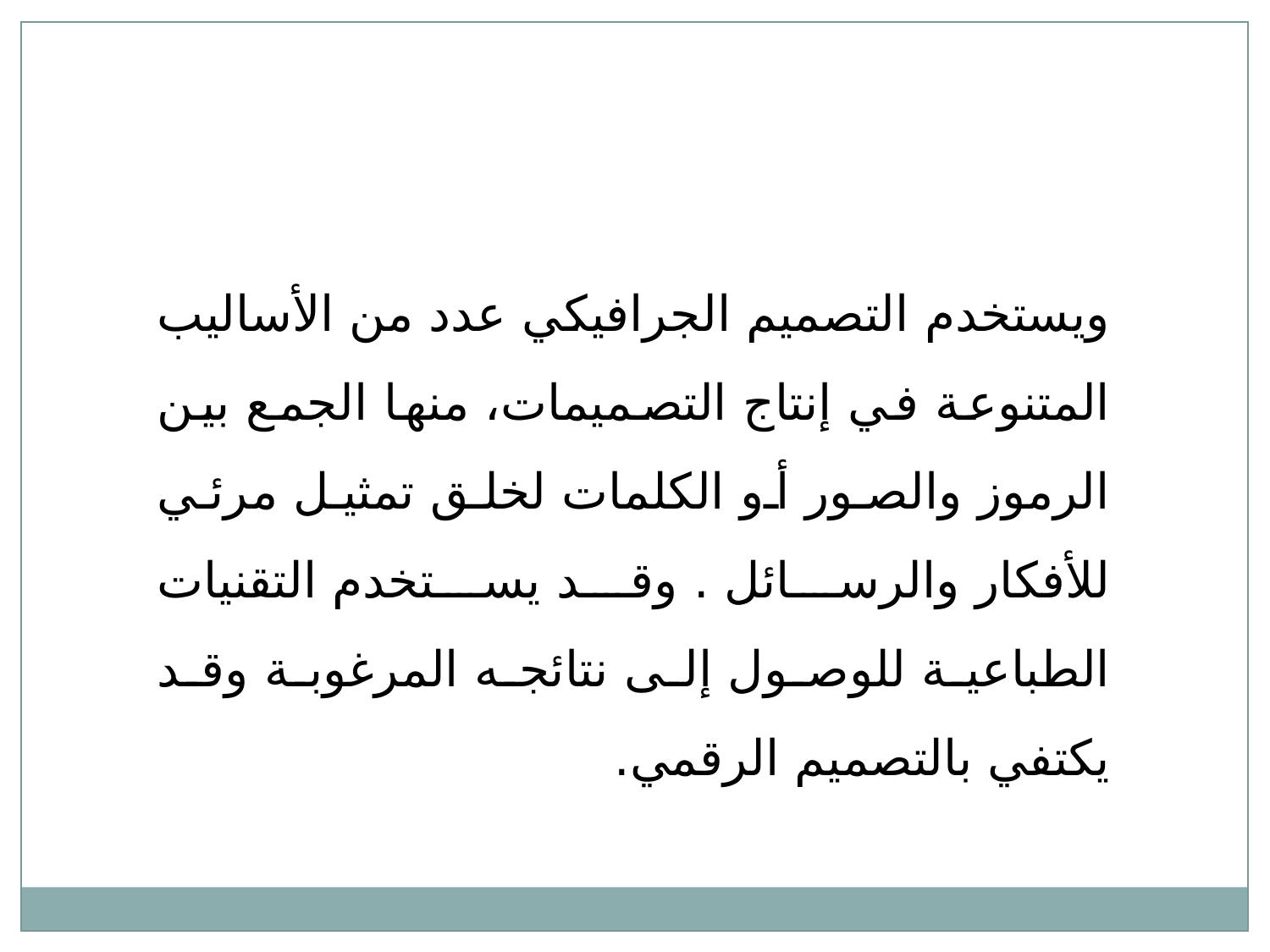

ويستخدم التصميم الجرافيكي عدد من الأساليب المتنوعة في إنتاج التصميمات، منها الجمع بين الرموز والصور أو الكلمات لخلق تمثيل مرئي للأفكار والرسائل . وقد يستخدم التقنيات الطباعية للوصول إلى نتائجه المرغوبة وقد يكتفي بالتصميم الرقمي.